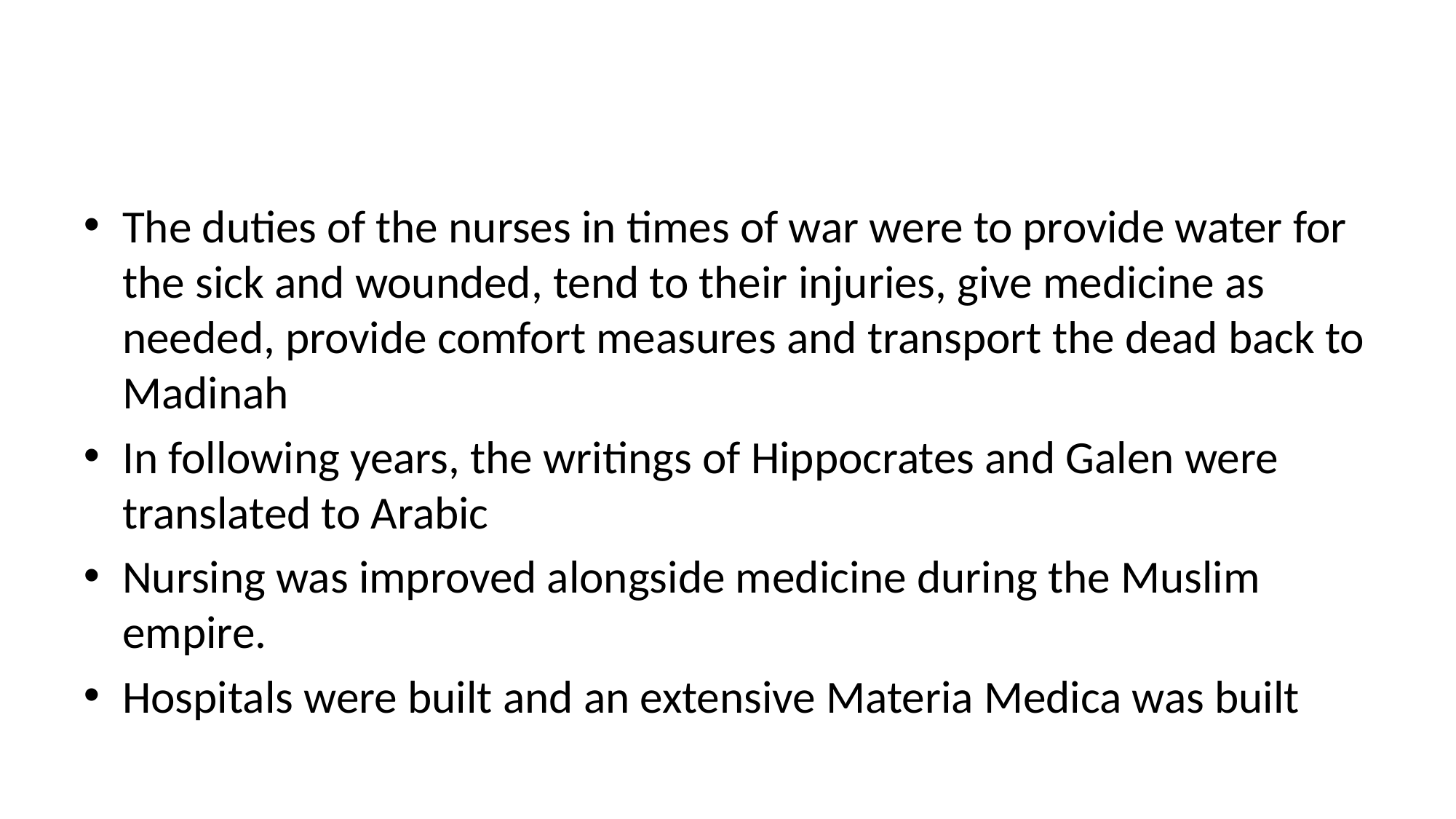

#
The duties of the nurses in times of war were to provide water for the sick and wounded, tend to their injuries, give medicine as needed, provide comfort measures and transport the dead back to Madinah
In following years, the writings of Hippocrates and Galen were translated to Arabic
Nursing was improved alongside medicine during the Muslim empire.
Hospitals were built and an extensive Materia Medica was built